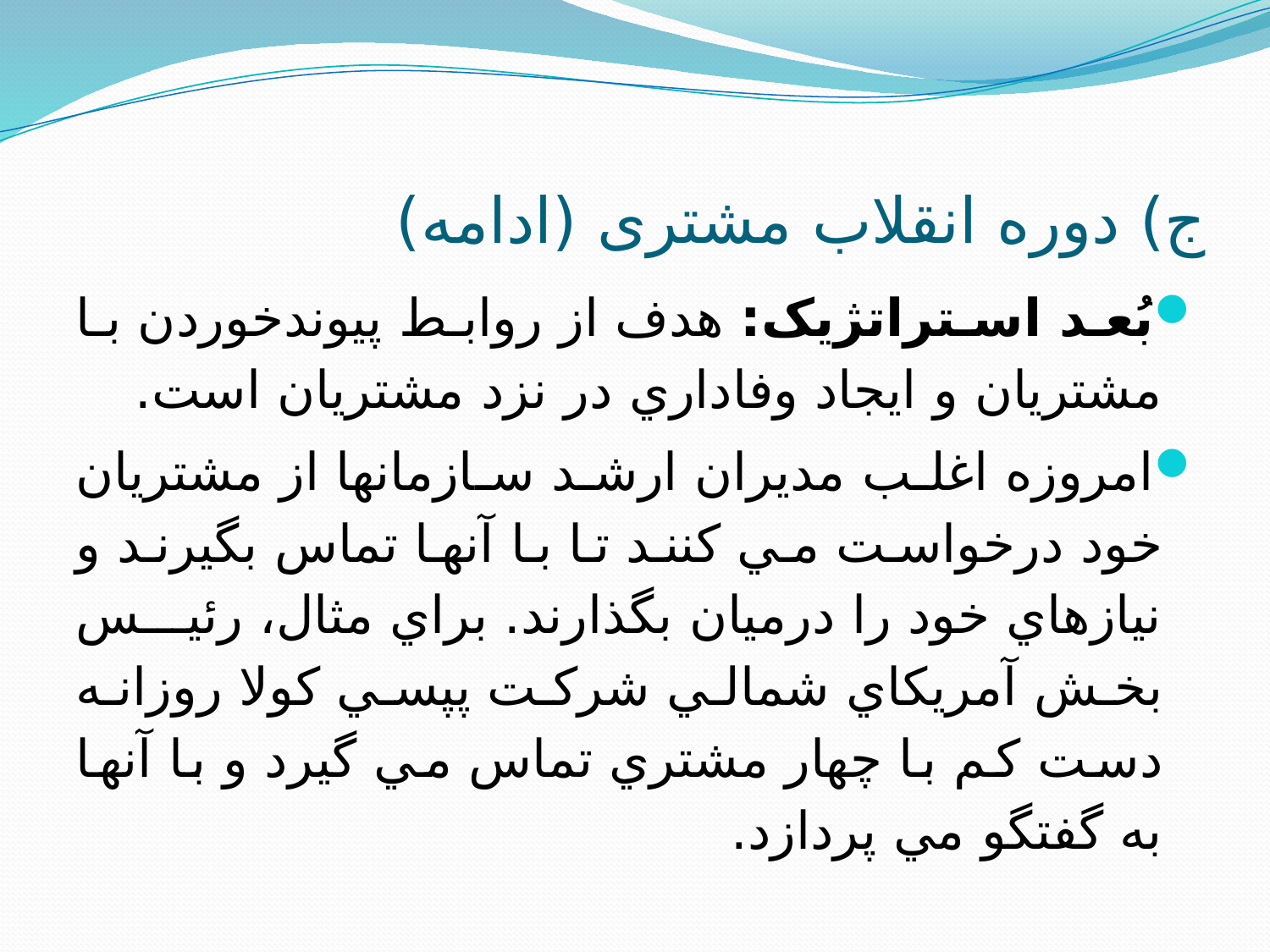

# ج) دوره انقلاب مشتری (ادامه)
بُعد استراتژيک: هدف از روابط پيوندخوردن با مشتريان و ايجاد وفاداري در نزد مشتريان است.
امروزه اغلب مديران ارشد سازمانها از مشتريان خود درخواست مي کنند تا با آنها تماس بگيرند و نيازهاي خود را درميان بگذارند. براي مثال، رئيس بخش آمريکاي شمالي شرکت پپسي کولا روزانه دست کم با چهار مشتري تماس مي گيرد و با آنها به گفتگو مي پردازد.